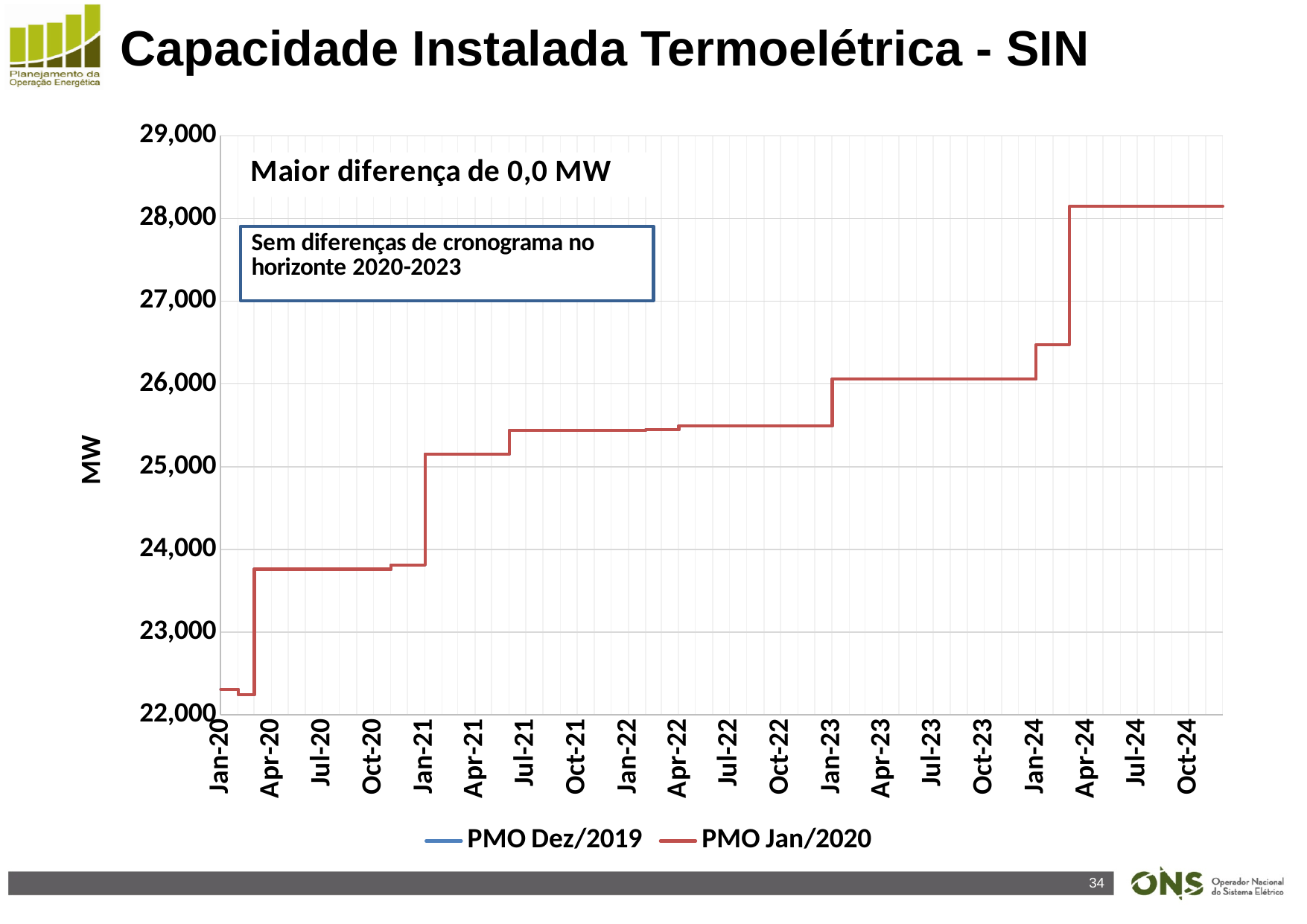

# Capacidade Instalada Termoelétrica - SIN

[unsupported chart]